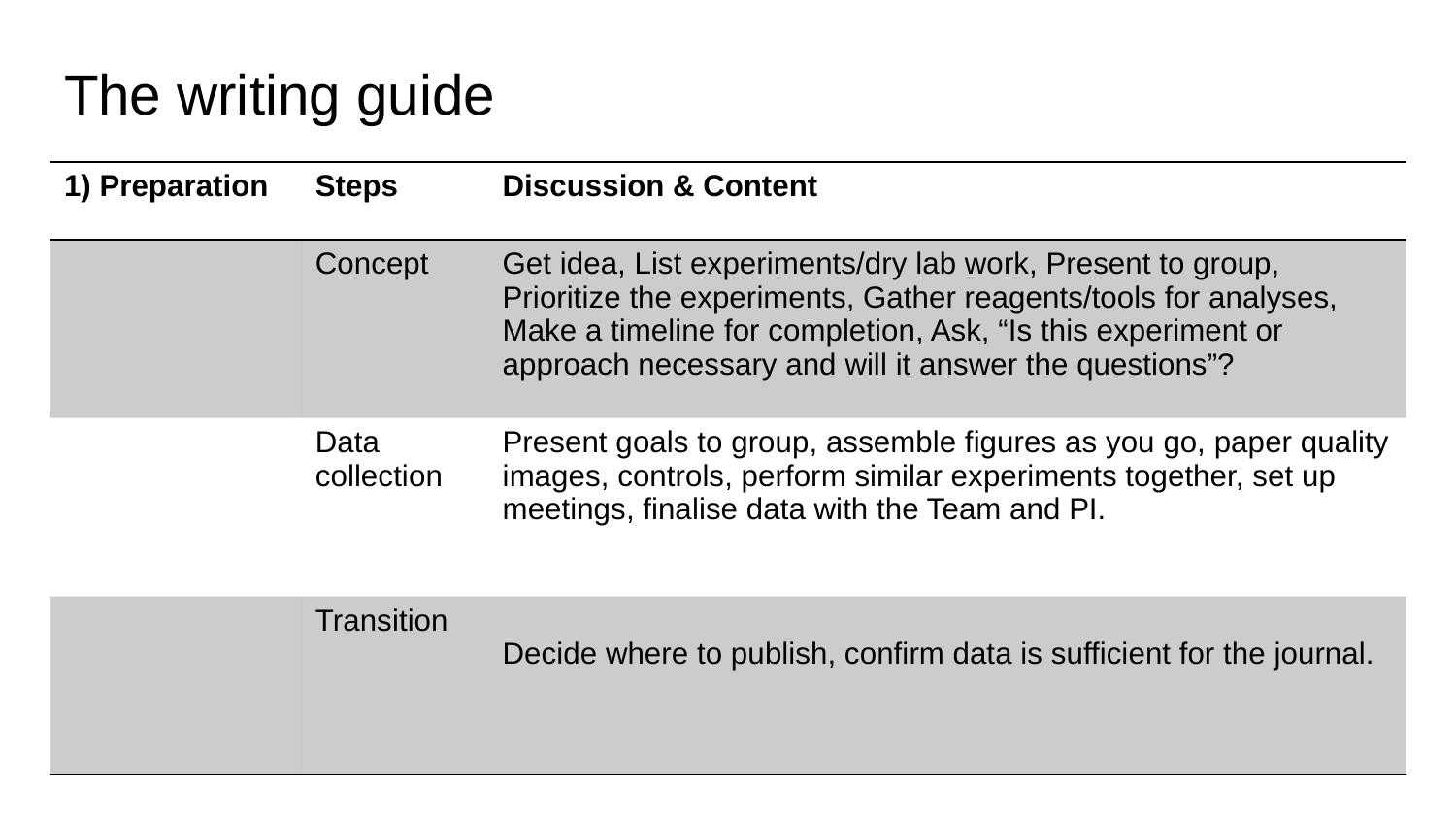

# The writing guide
| 1) Preparation | Steps | Discussion & Content |
| --- | --- | --- |
|  | Concept | Get idea, List experiments/dry lab work, Present to group, Prioritize the experiments, Gather reagents/tools for analyses, Make a timeline for completion, Ask, “Is this experiment or approach necessary and will it answer the questions”? |
|  | Data collection | Present goals to group, assemble figures as you go, paper quality images, controls, perform similar experiments together, set up meetings, finalise data with the Team and PI. |
|  | Transition | Decide where to publish, confirm data is sufficient for the journal. |